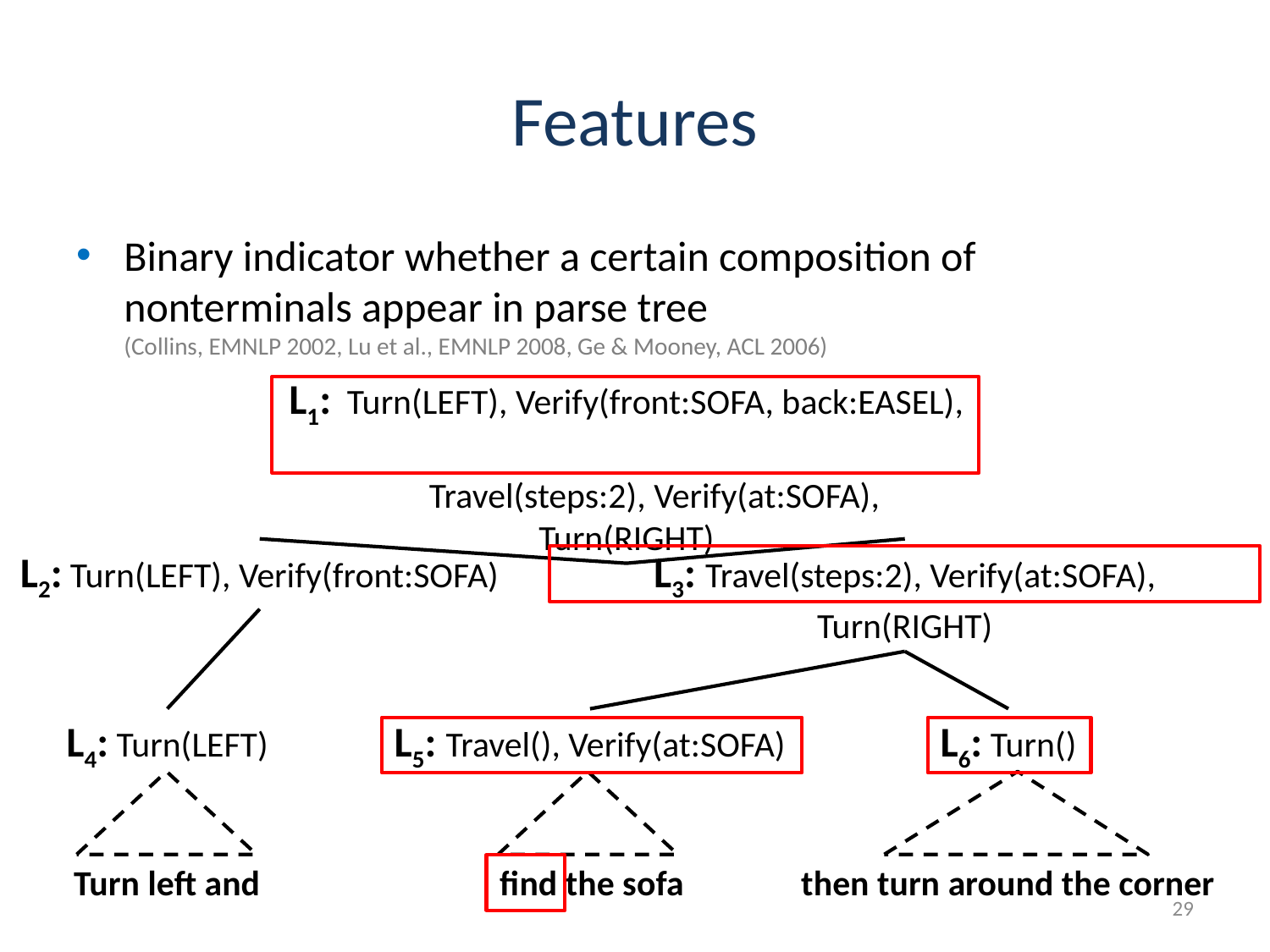

# Features
Binary indicator whether a certain composition of nonterminals appear in parse tree
(Collins, EMNLP 2002, Lu et al., EMNLP 2008, Ge & Mooney, ACL 2006)

L1:  Turn(LEFT), Verify(front:SOFA, back:EASEL),
       Travel(steps:2), Verify(at:SOFA), Turn(RIGHT)

L2: Turn(LEFT), Verify(front:SOFA)
L3: Travel(steps:2), Verify(at:SOFA), Turn(RIGHT)

L4: Turn(LEFT)
L6: Turn()
L5: Travel(), Verify(at:SOFA)

Turn left and
find the sofa
then turn around the corner

29